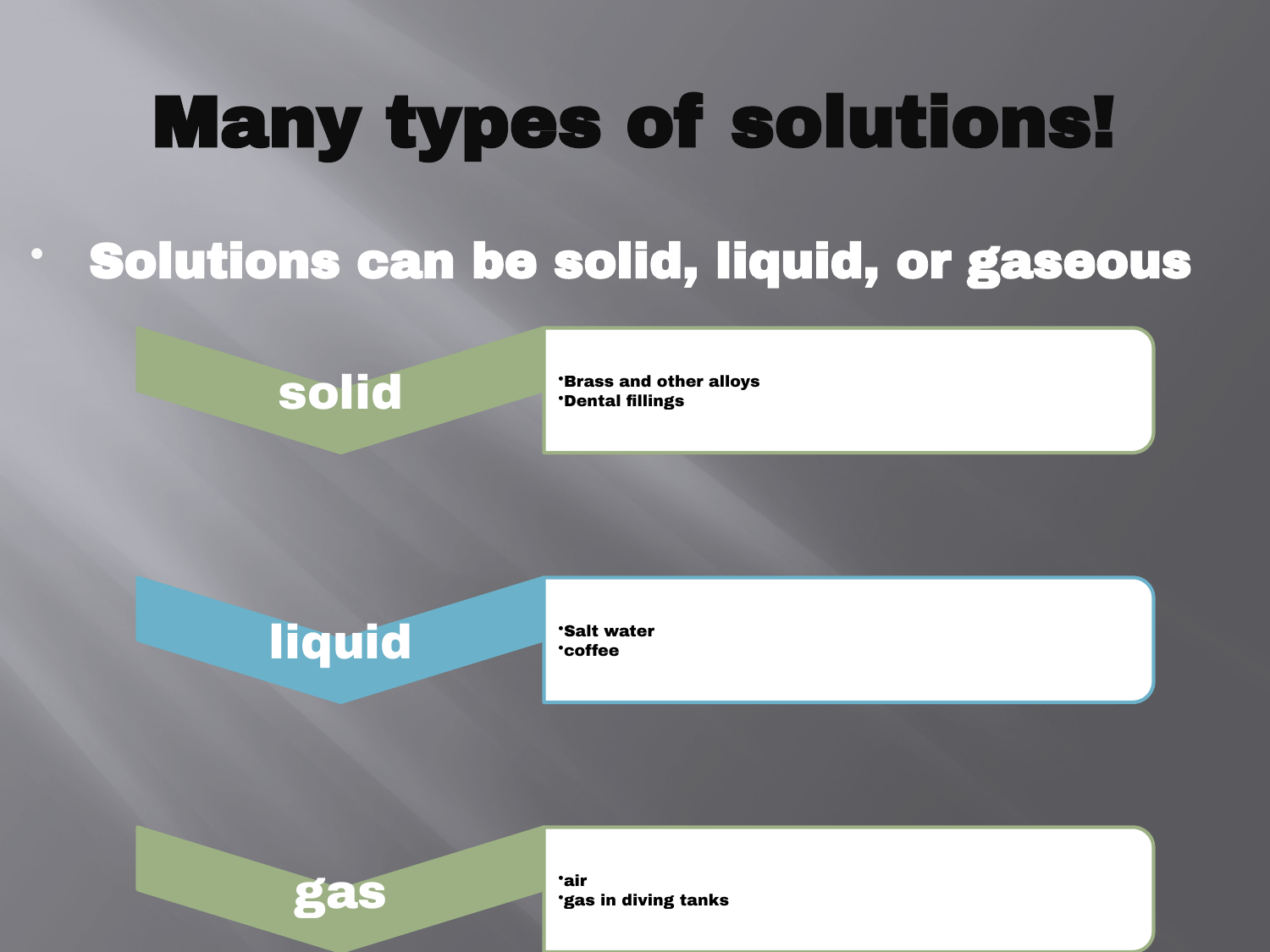

# Many types of solutions!
Solutions can be solid, liquid, or gaseous
solid
Brass and other alloys
Dental fillings
liquid
Salt water
coffee
gas
air
gas in diving tanks